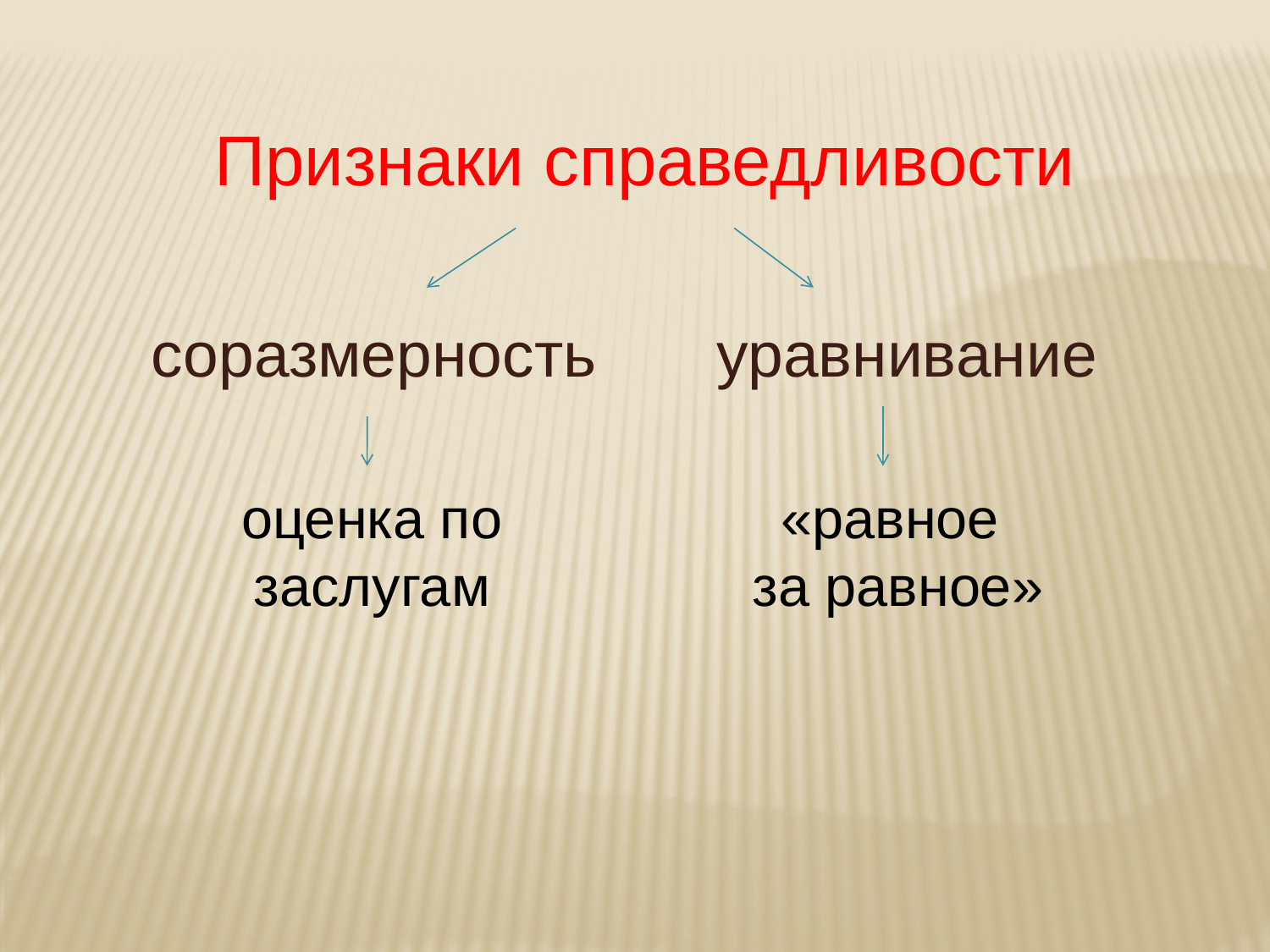

Признаки справедливости
соразмерность
уравнивание
оценка по заслугам
«равное
за равное»